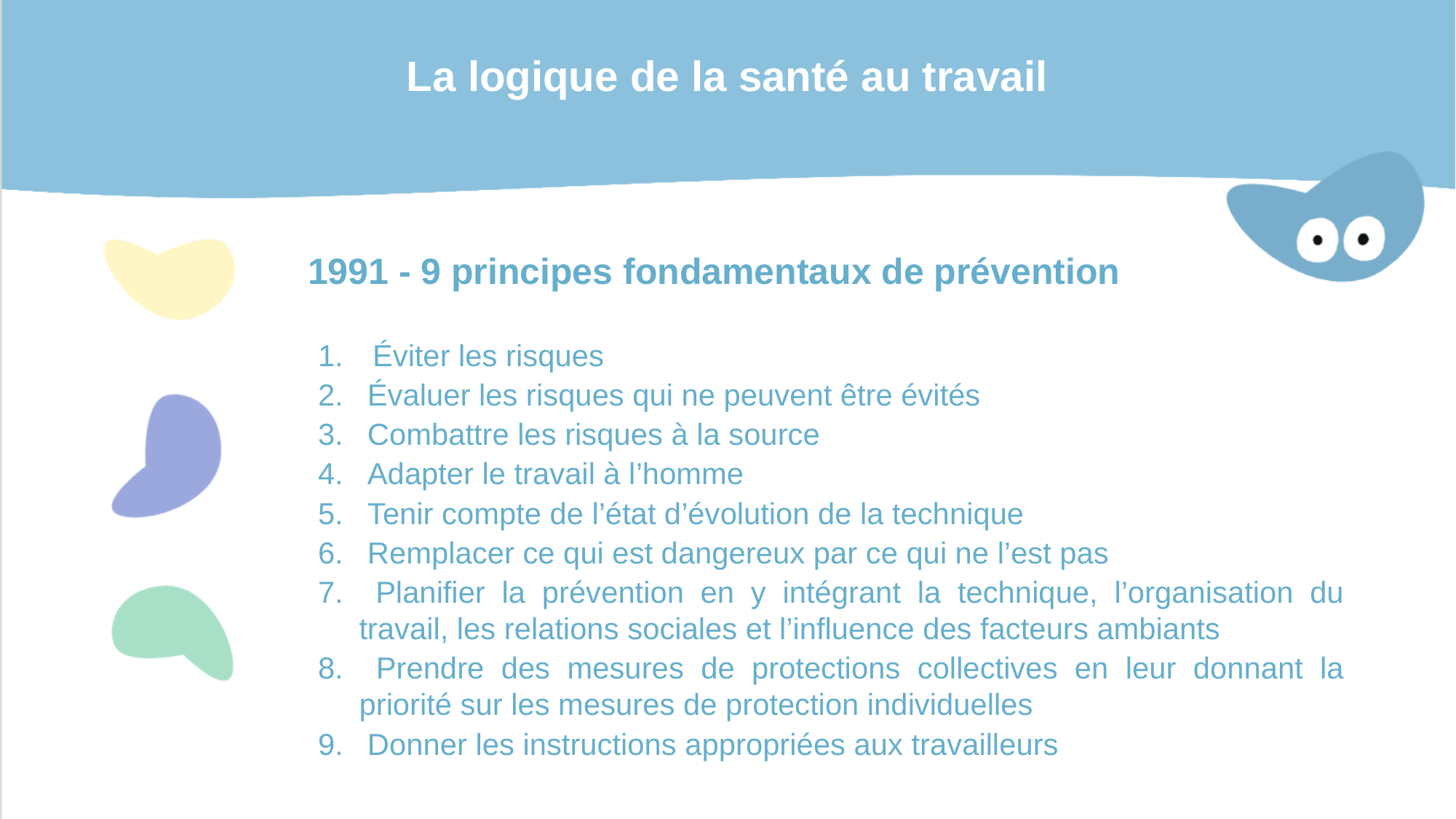

La logique de la santé au travail
1991 - 9 principes fondamentaux de prévention
Éviter les risques
 Évaluer les risques qui ne peuvent être évités
 Combattre les risques à la source
 Adapter le travail à l’homme
 Tenir compte de l’état d’évolution de la technique
 Remplacer ce qui est dangereux par ce qui ne l’est pas
 Planifier la prévention en y intégrant la technique, l’organisation du travail, les relations sociales et l’influence des facteurs ambiants
 Prendre des mesures de protections collectives en leur donnant la priorité sur les mesures de protection individuelles
 Donner les instructions appropriées aux travailleurs